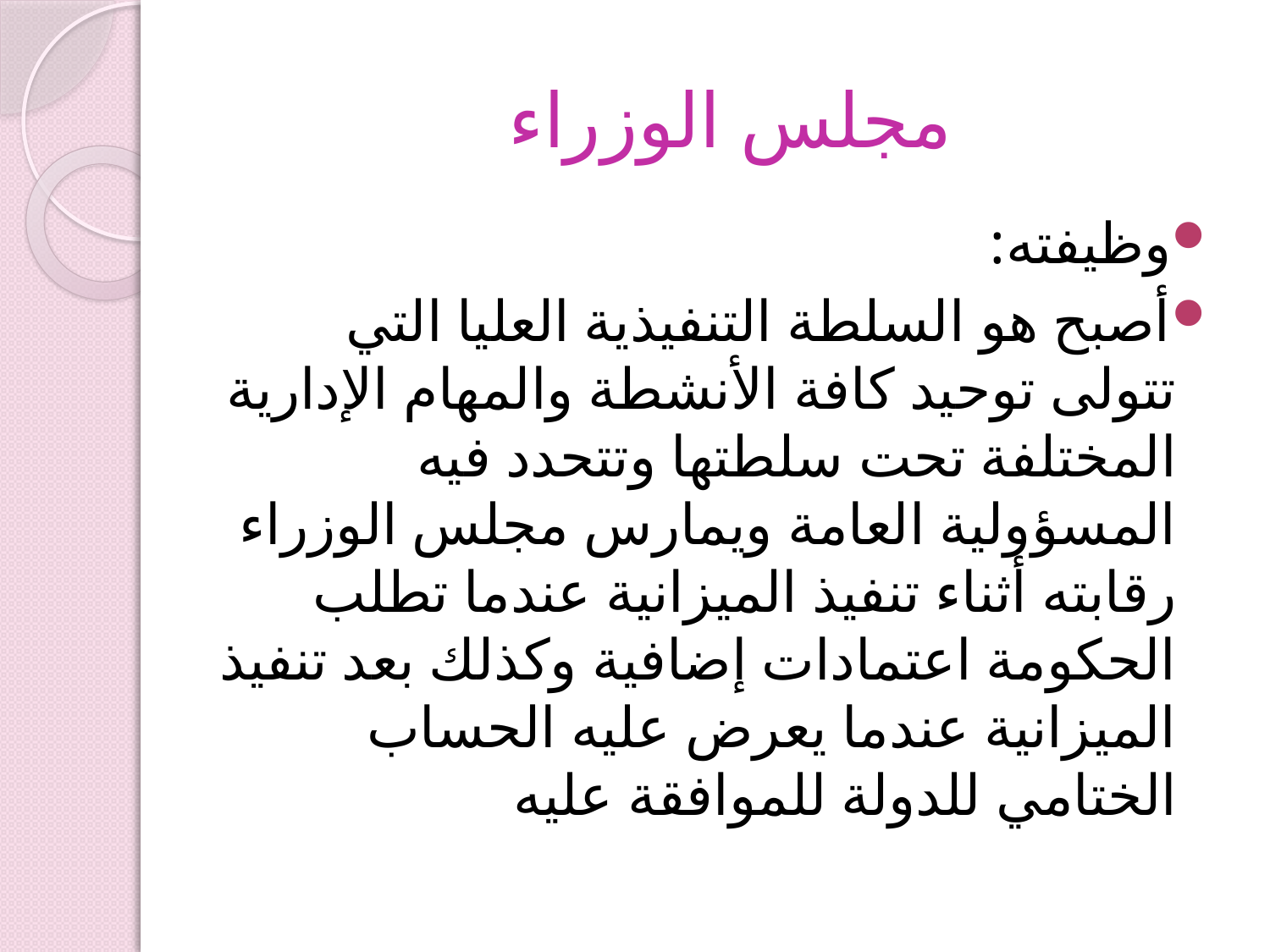

# مجلس الوزراء
وظيفته:
أصبح هو السلطة التنفيذية العليا التي تتولى توحيد كافة الأنشطة والمهام الإدارية المختلفة تحت سلطتها وتتحدد فيه المسؤولية العامة ويمارس مجلس الوزراء رقابته أثناء تنفيذ الميزانية عندما تطلب الحكومة اعتمادات إضافية وكذلك بعد تنفيذ الميزانية عندما يعرض عليه الحساب الختامي للدولة للموافقة عليه